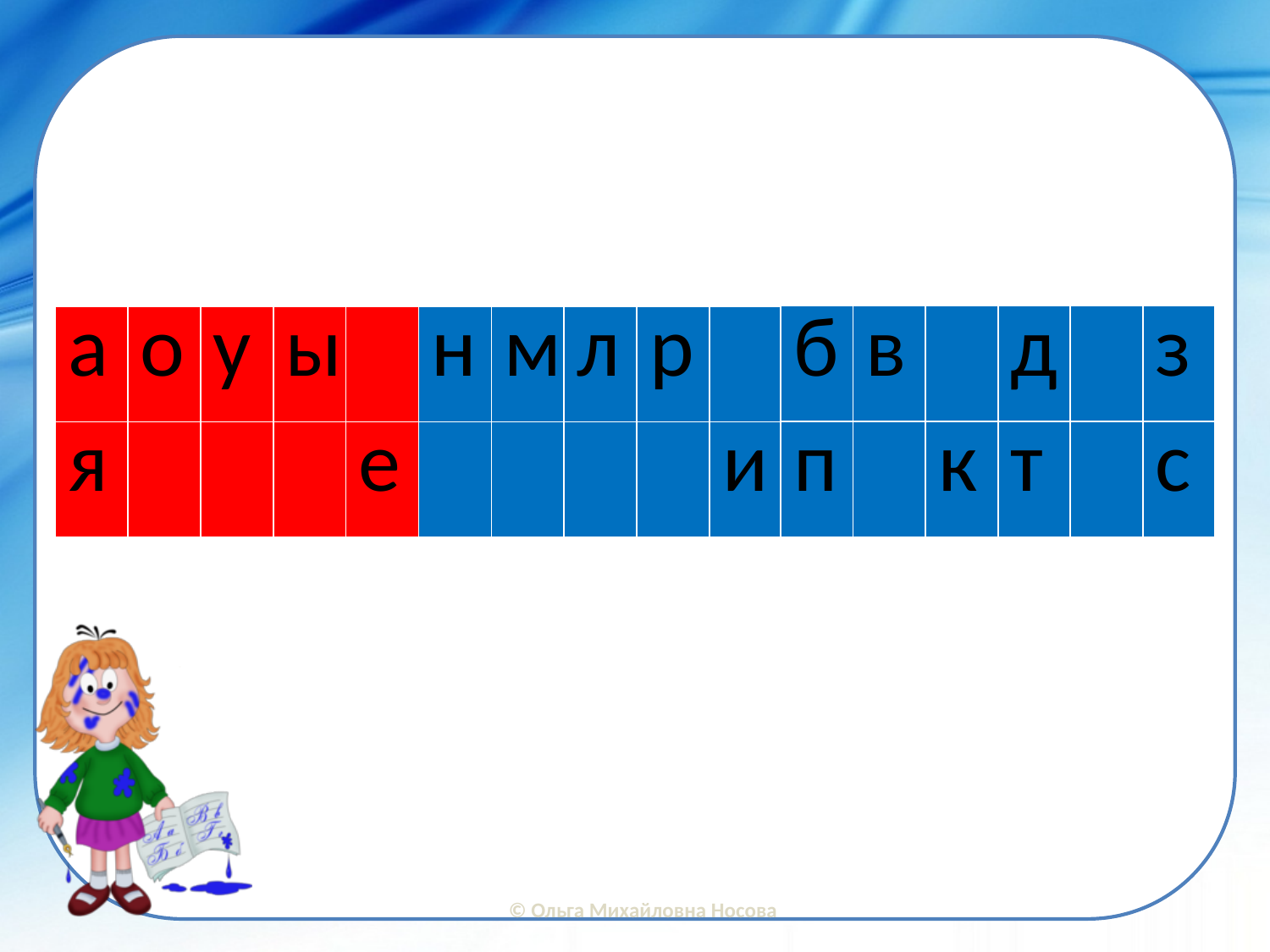

#

| б | в |  | д |  | з |
| --- | --- | --- | --- | --- | --- |
| п |  | к | т |  | с |
| а | о | у | ы |  | н | м | л | р |  |
| --- | --- | --- | --- | --- | --- | --- | --- | --- | --- |
| я |  |  |  | е |  |  |  |  | и |